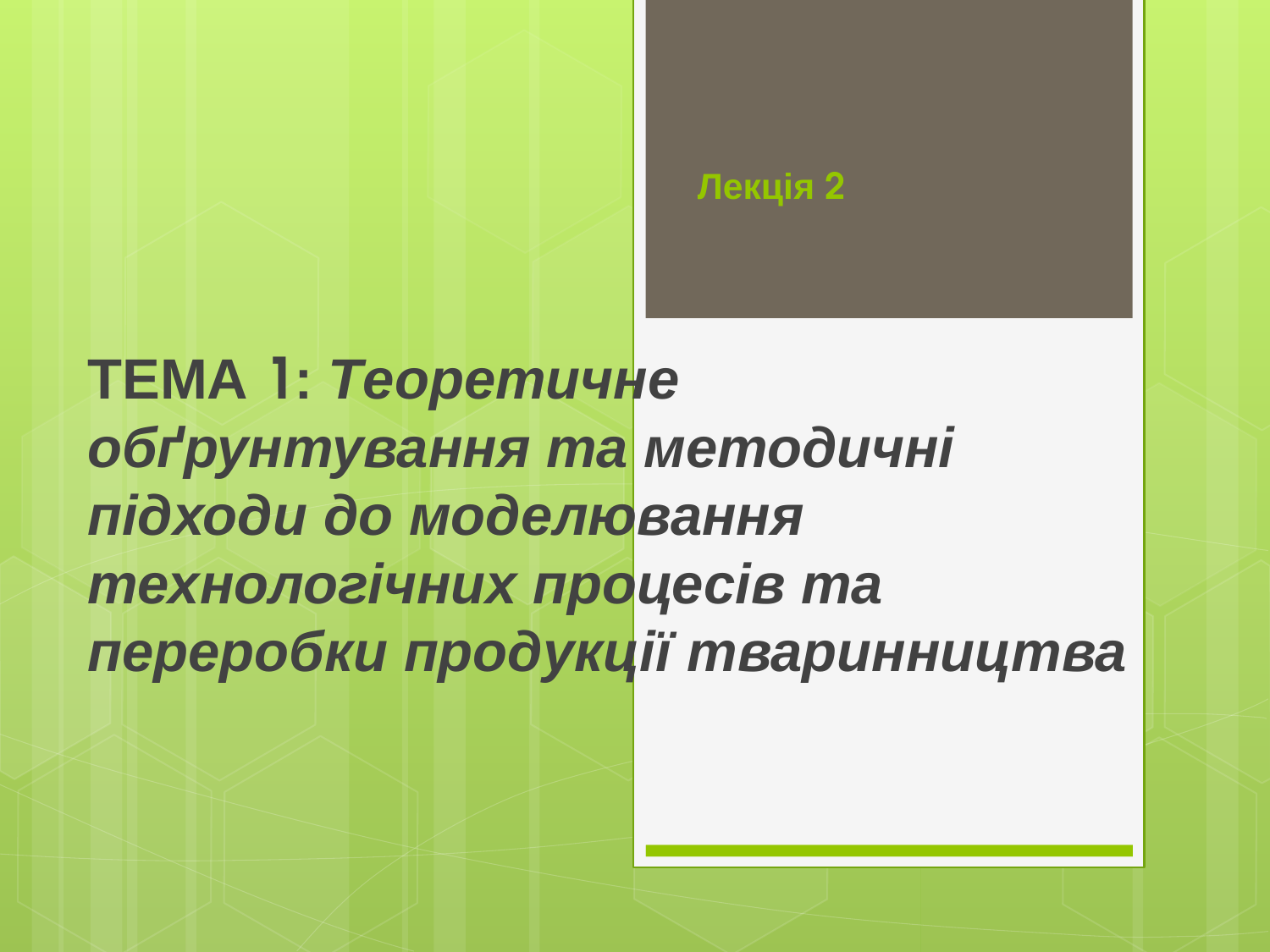

# Лекція 2
Тема 1: Теоретичне обґрунтування та методичні підходи до моделювання технологічних процесів та переробки продукції тваринництва